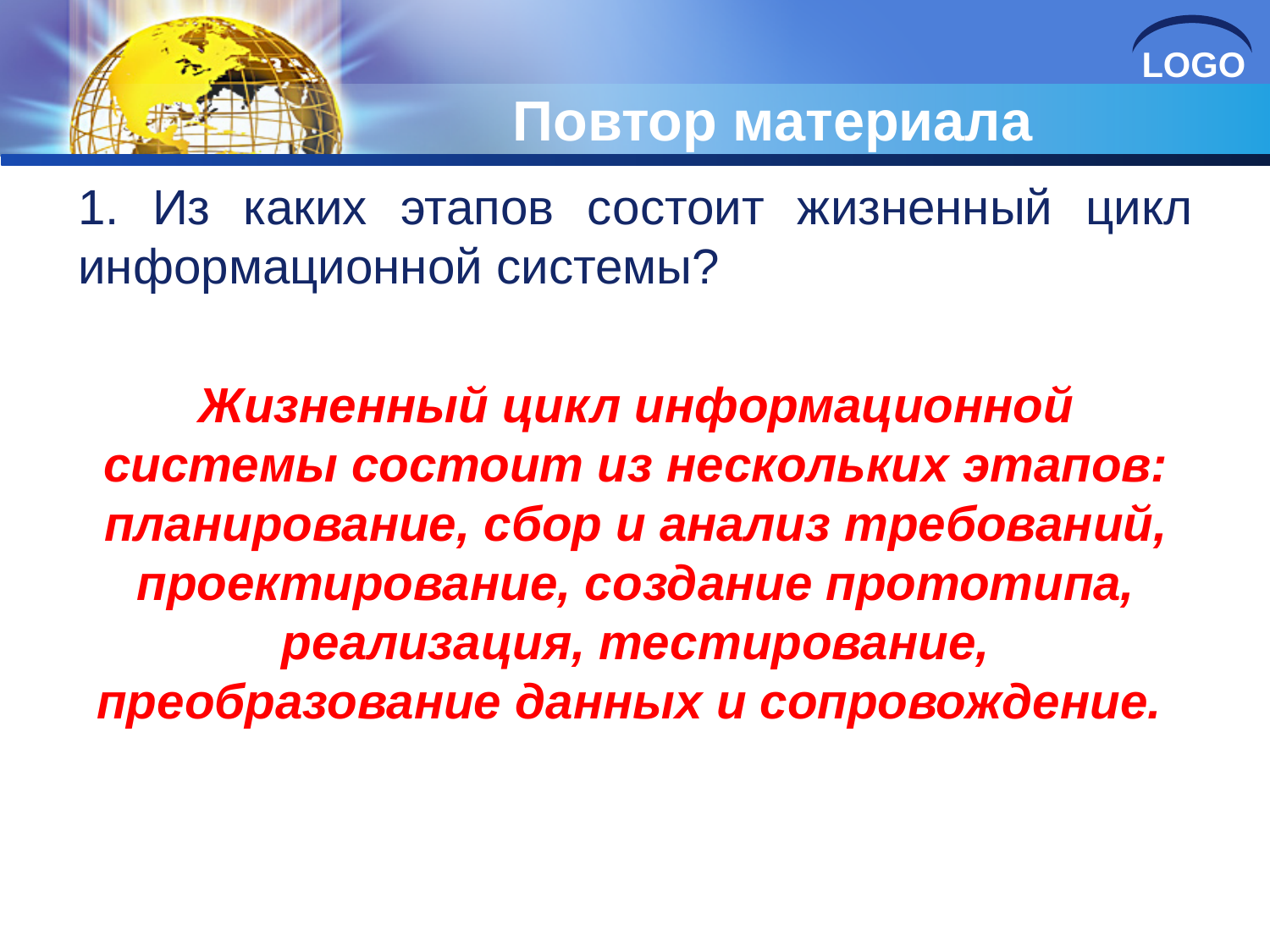

# Повтор материала
1. Из каких этапов состоит жизненный цикл информационной системы?

Жизненный цикл информационной системы состоит из нескольких этапов: планирование, сбор и анализ требований, проектирование, создание прототипа, реализация, тестирование, преобразование данных и сопровождение.